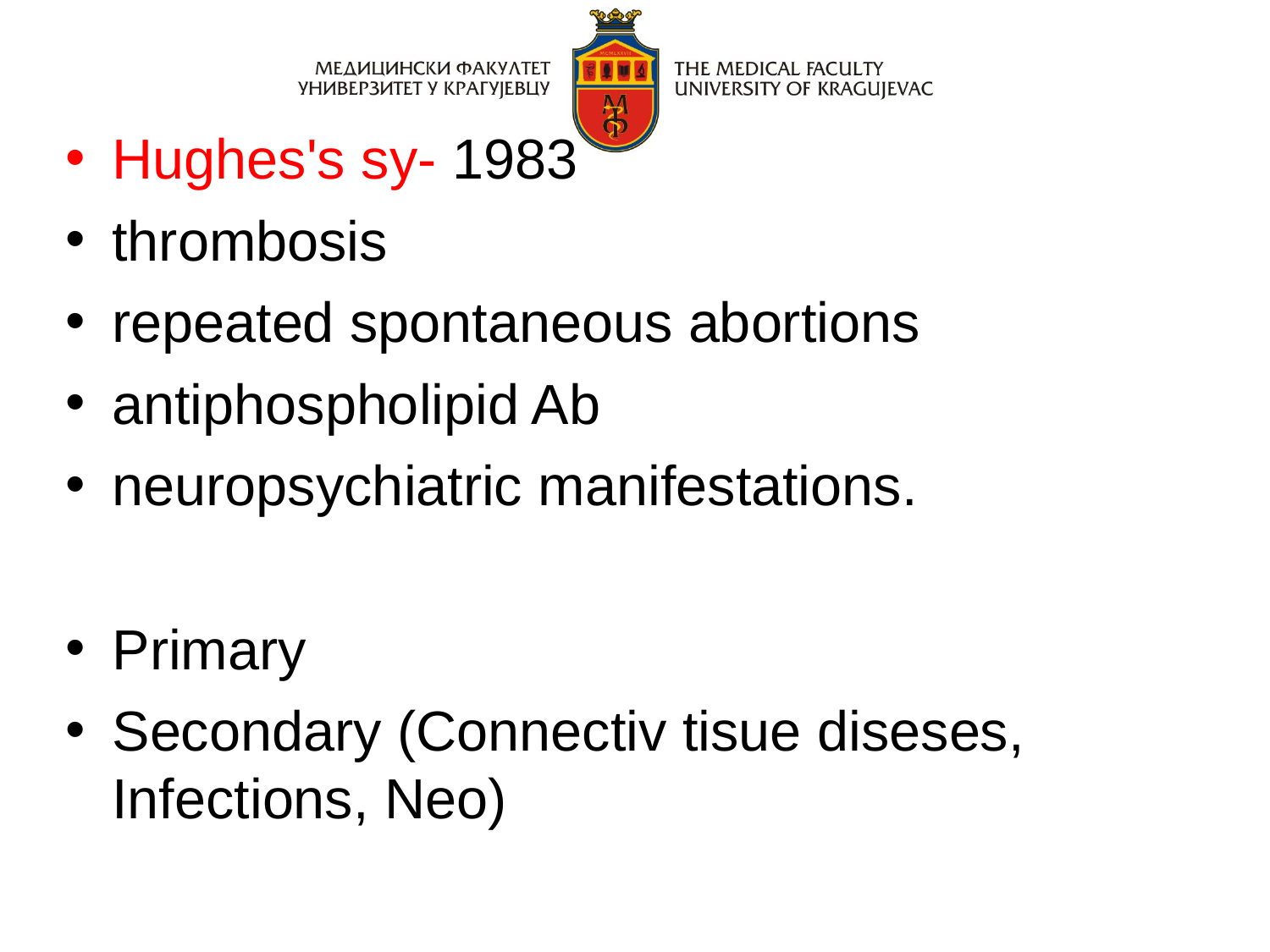

Hughes's sy- 1983
thrombosis
repeated spontaneous abortions
antiphospholipid Ab
neuropsychiatric manifestations.

Primary
Secondary (Connectiv tisue diseses, Infections, Neo)